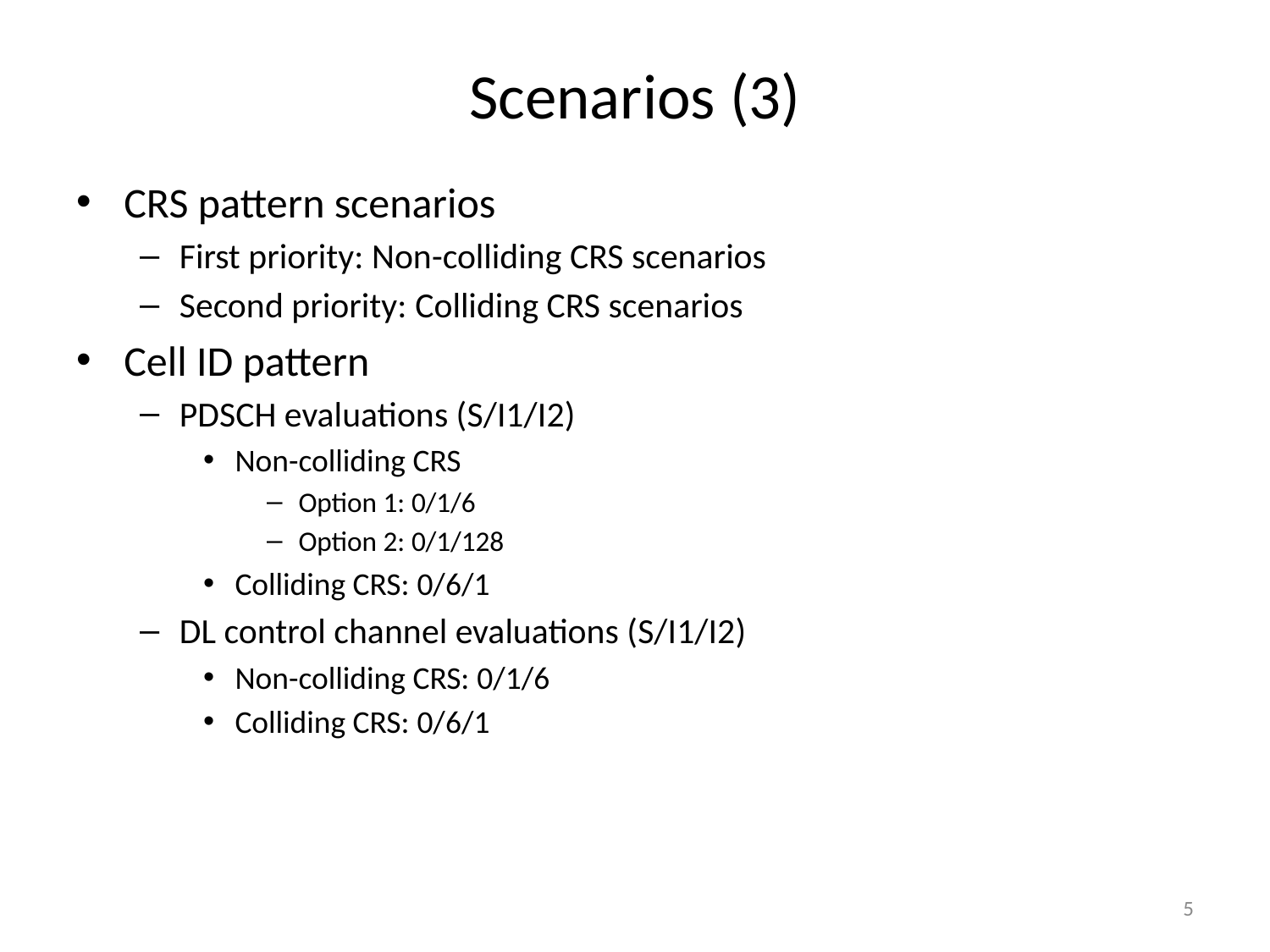

# Scenarios (3)
CRS pattern scenarios
First priority: Non-colliding CRS scenarios
Second priority: Colliding CRS scenarios
Cell ID pattern
PDSCH evaluations (S/I1/I2)
Non-colliding CRS
Option 1: 0/1/6
Option 2: 0/1/128
Colliding CRS: 0/6/1
DL control channel evaluations (S/I1/I2)
Non-colliding CRS: 0/1/6
Colliding CRS: 0/6/1

5